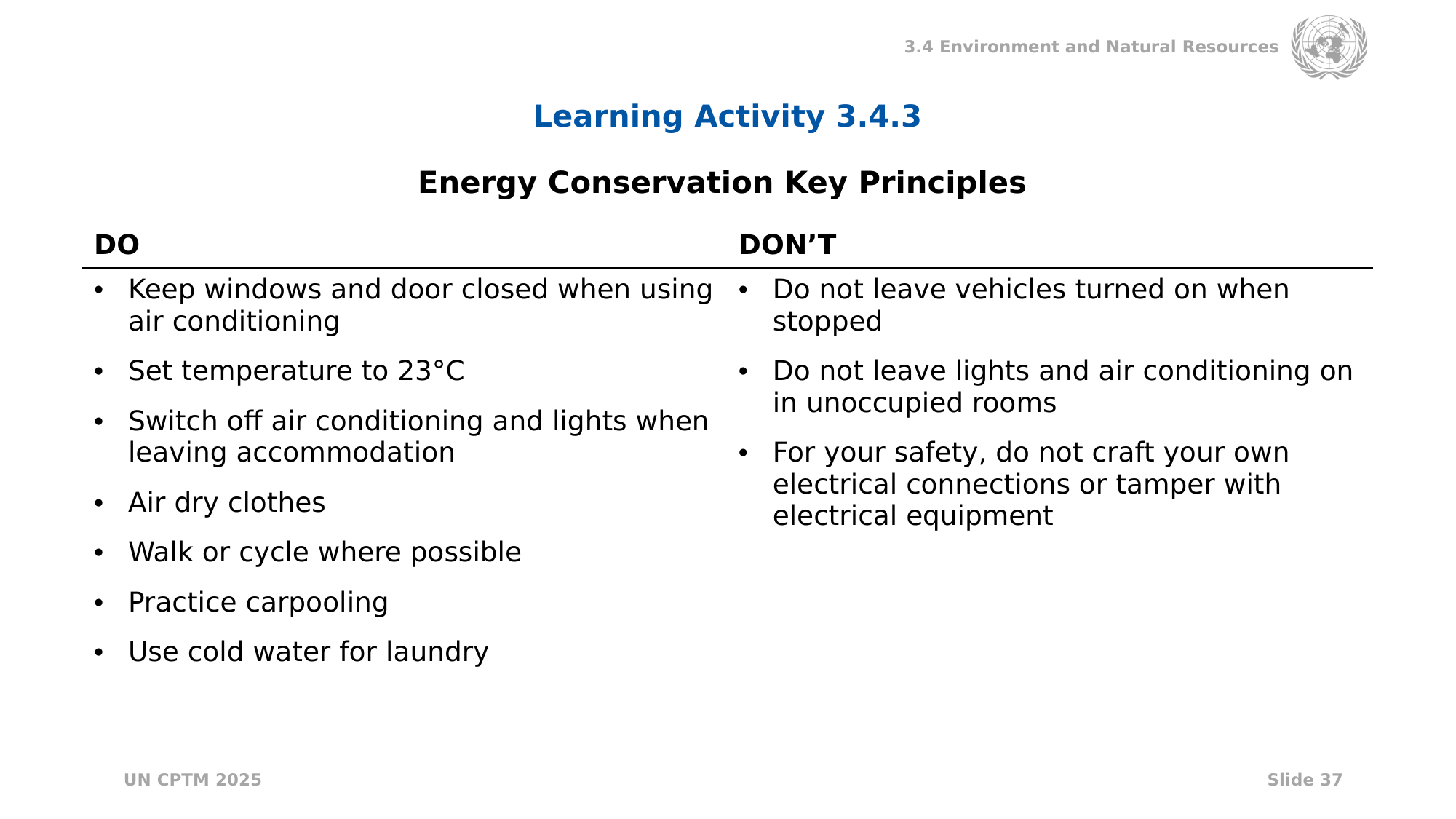

Learning Activity 3.4.3
Energy Conservation Key Principles
| DO | DON’T |
| --- | --- |
| Keep windows and door closed when using air conditioning Set temperature to 23°C Switch off air conditioning and lights when leaving accommodation Air dry clothes Walk or cycle where possible Practice carpooling Use cold water for laundry | Do not leave vehicles turned on when stopped Do not leave lights and air conditioning on in unoccupied rooms For your safety, do not craft your own electrical connections or tamper with electrical equipment |